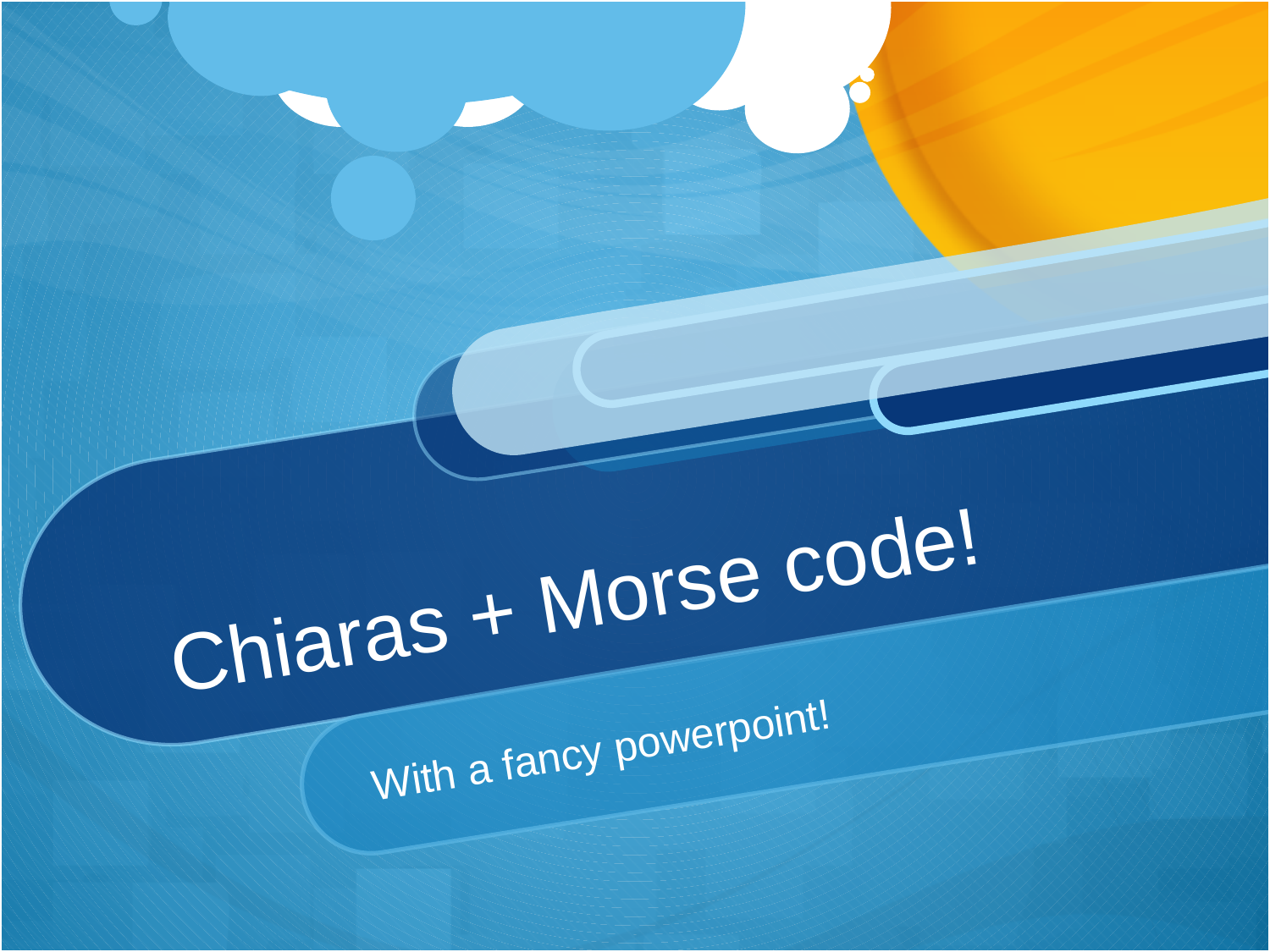

# Chiaras + Morse code!
With a fancy powerpoint!